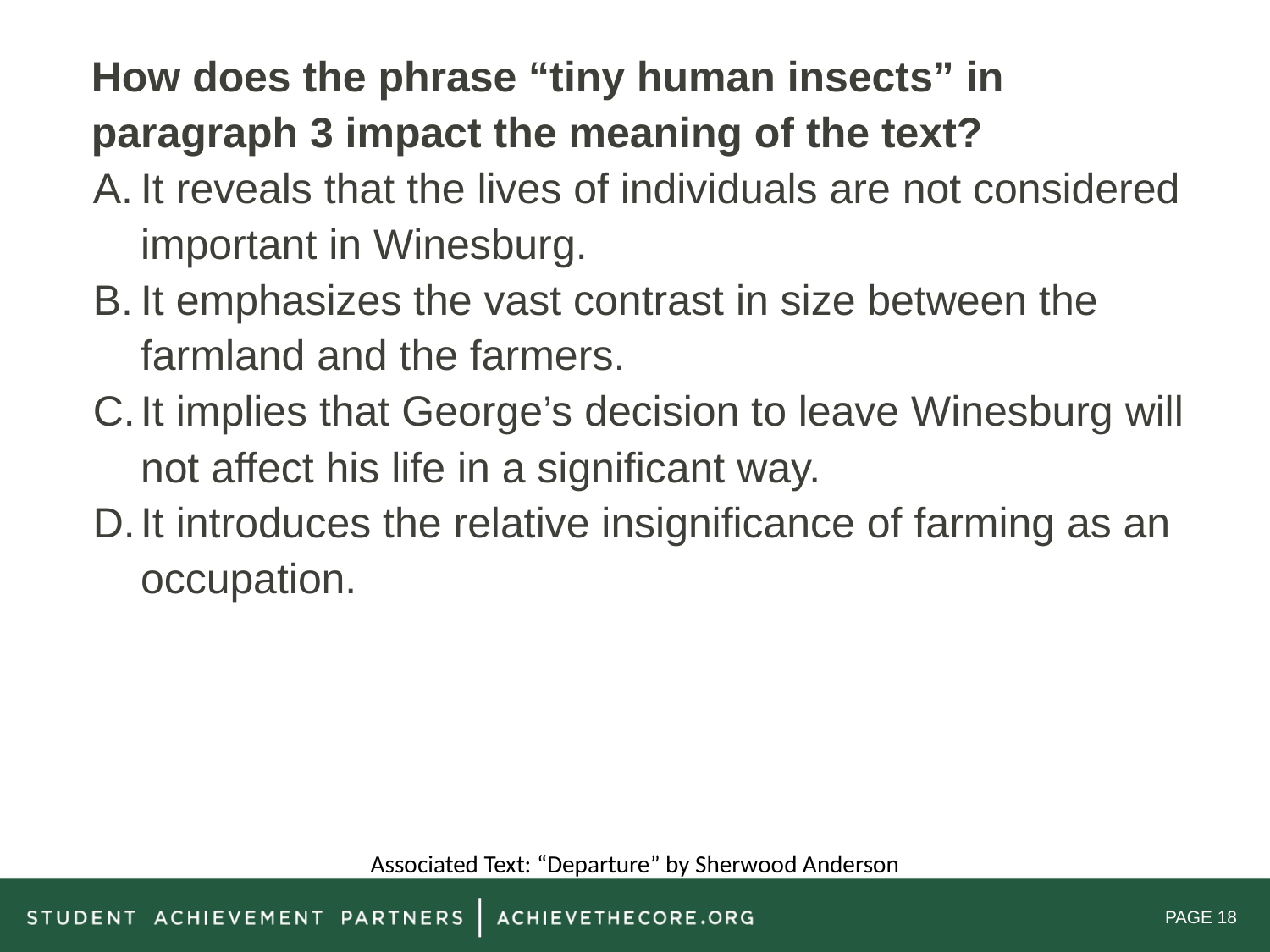

How does the phrase “tiny human insects” in paragraph 3 impact the meaning of the text?
It reveals that the lives of individuals are not considered important in Winesburg.
It emphasizes the vast contrast in size between the farmland and the farmers.
It implies that George’s decision to leave Winesburg will not affect his life in a significant way.
It introduces the relative insignificance of farming as an occupation.

Associated Text: “Departure” by Sherwood Anderson